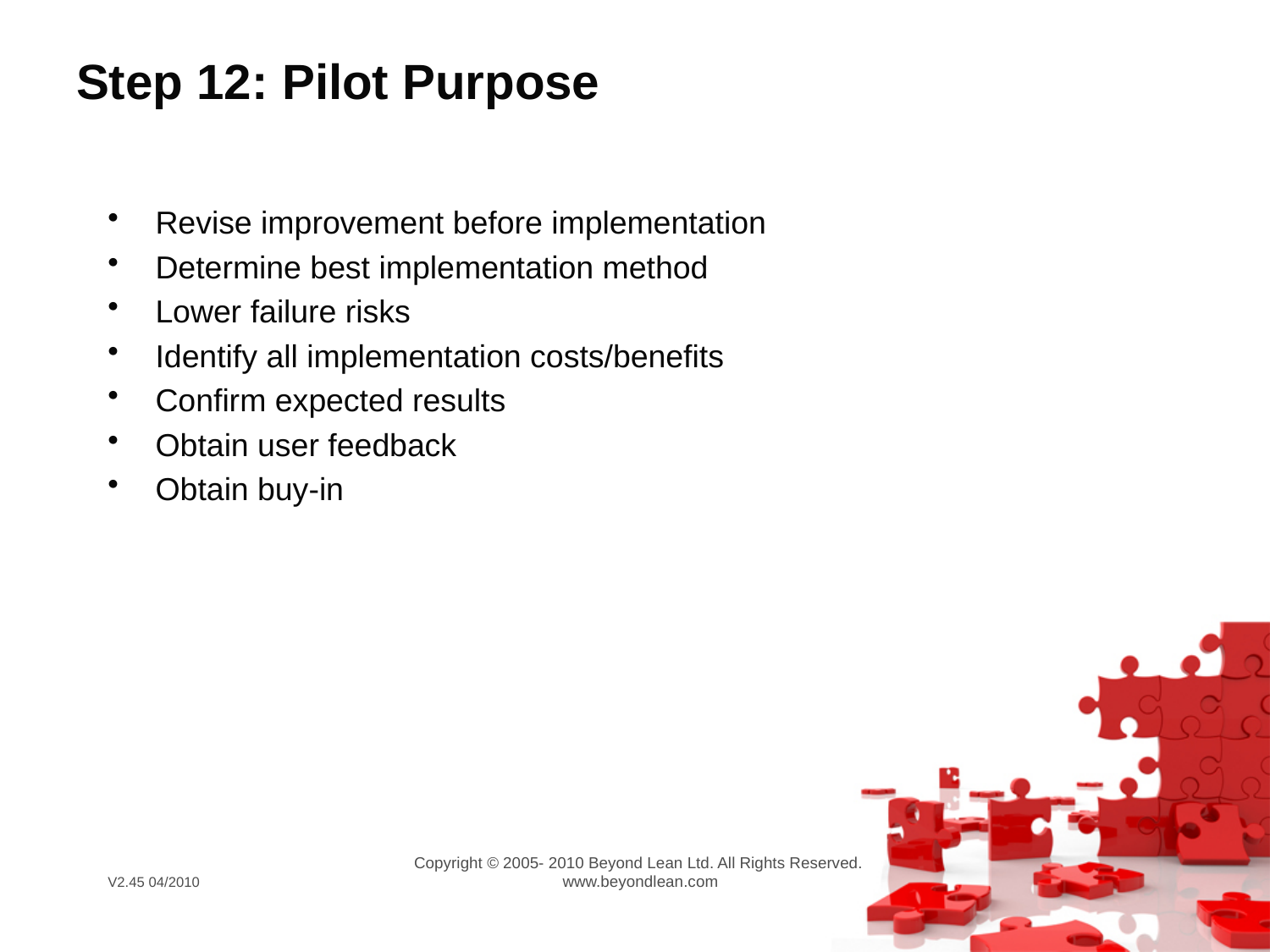

# Step 12: Pilot Purpose
Revise improvement before implementation
Determine best implementation method
Lower failure risks
Identify all implementation costs/benefits
Confirm expected results
Obtain user feedback
Obtain buy-in